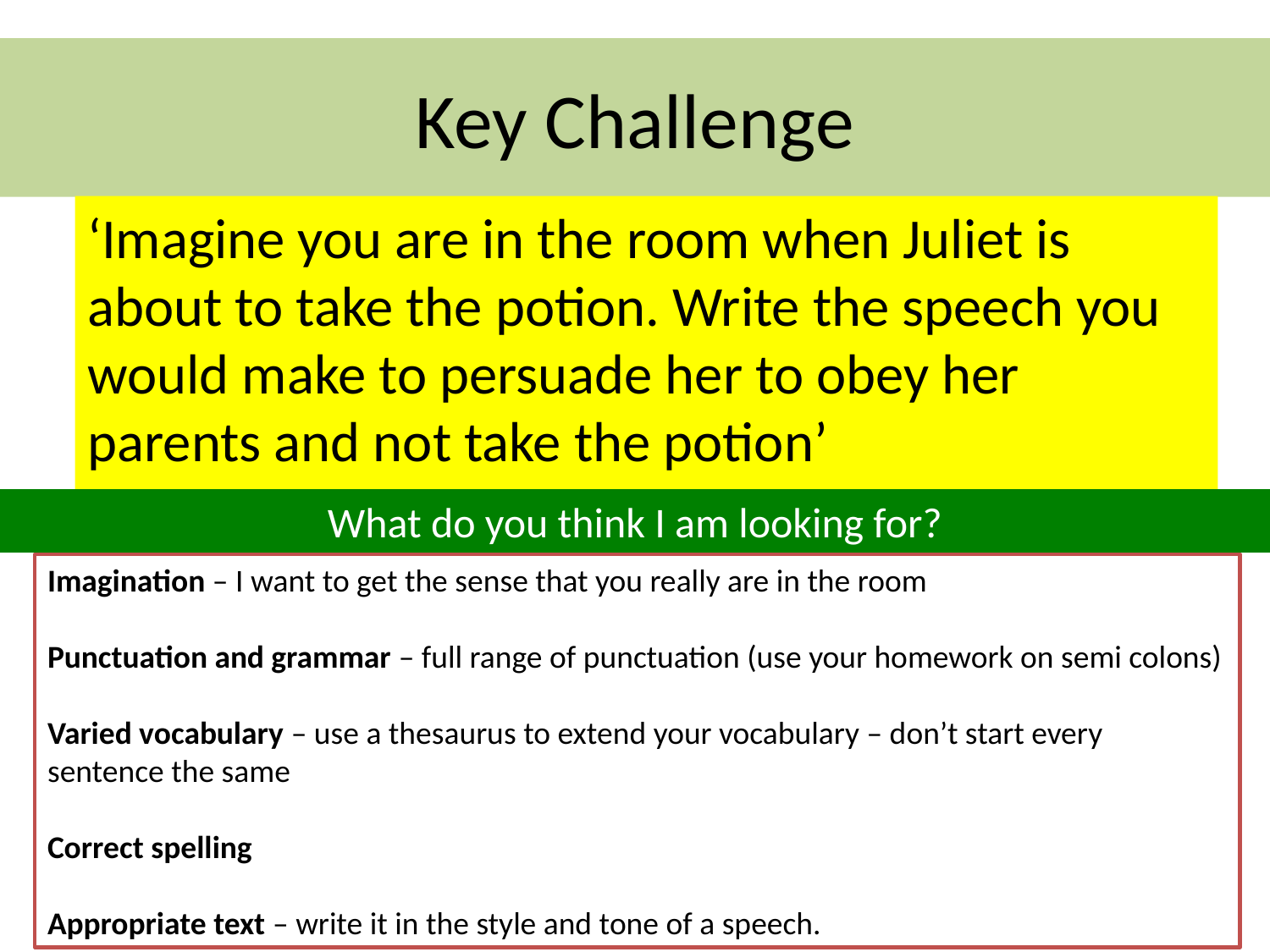

# Key Challenge
‘Imagine you are in the room when Juliet is about to take the potion. Write the speech you would make to persuade her to obey her parents and not take the potion’

What do you think I am looking for?
Imagination – I want to get the sense that you really are in the room

Punctuation and grammar – full range of punctuation (use your homework on semi colons)

Varied vocabulary – use a thesaurus to extend your vocabulary – don’t start every sentence the same

Correct spelling

Appropriate text – write it in the style and tone of a speech.